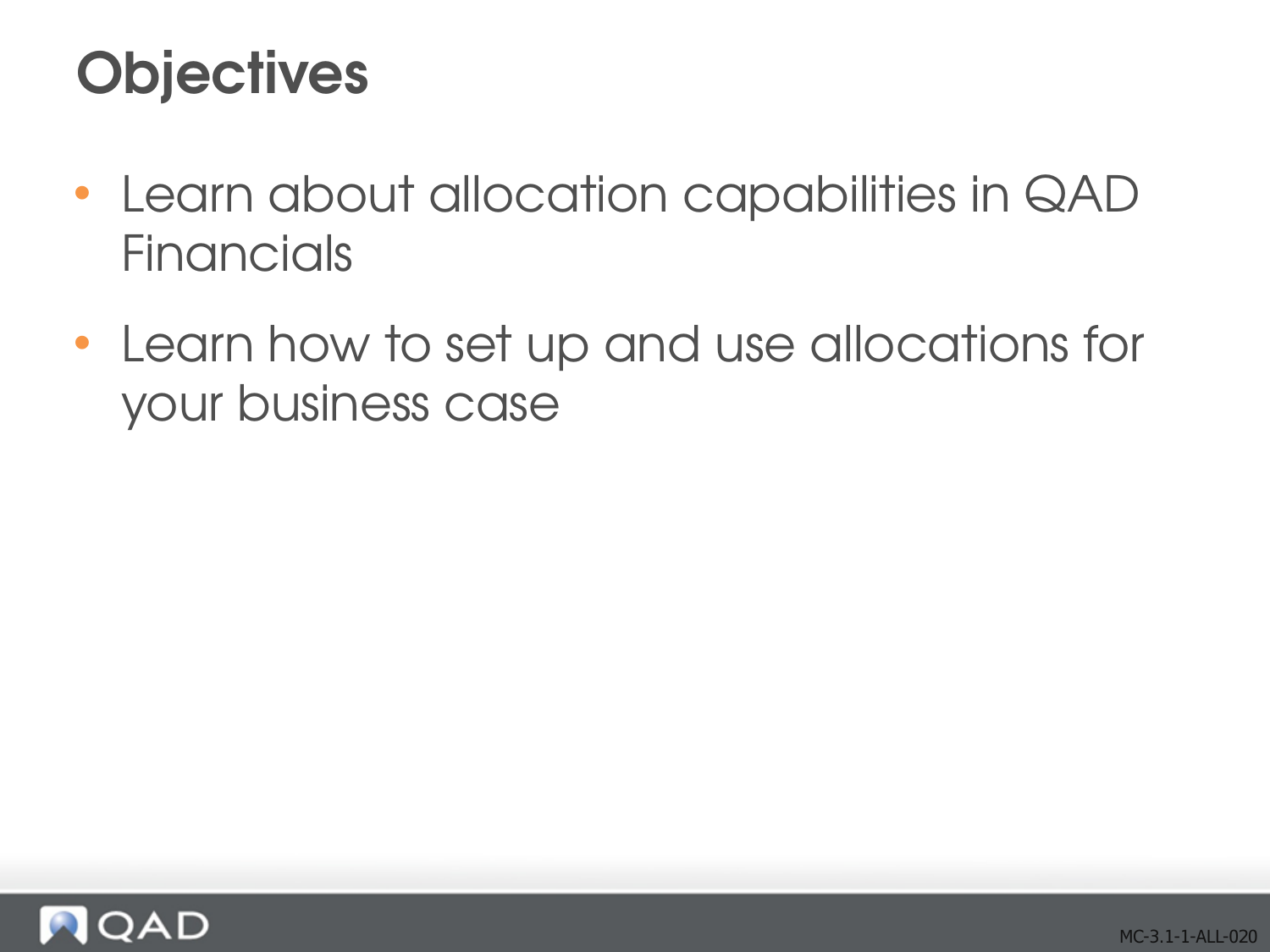

# Objectives
Learn about allocation capabilities in QAD Financials
Learn how to set up and use allocations for your business case
MC-3.1-1-ALL-020